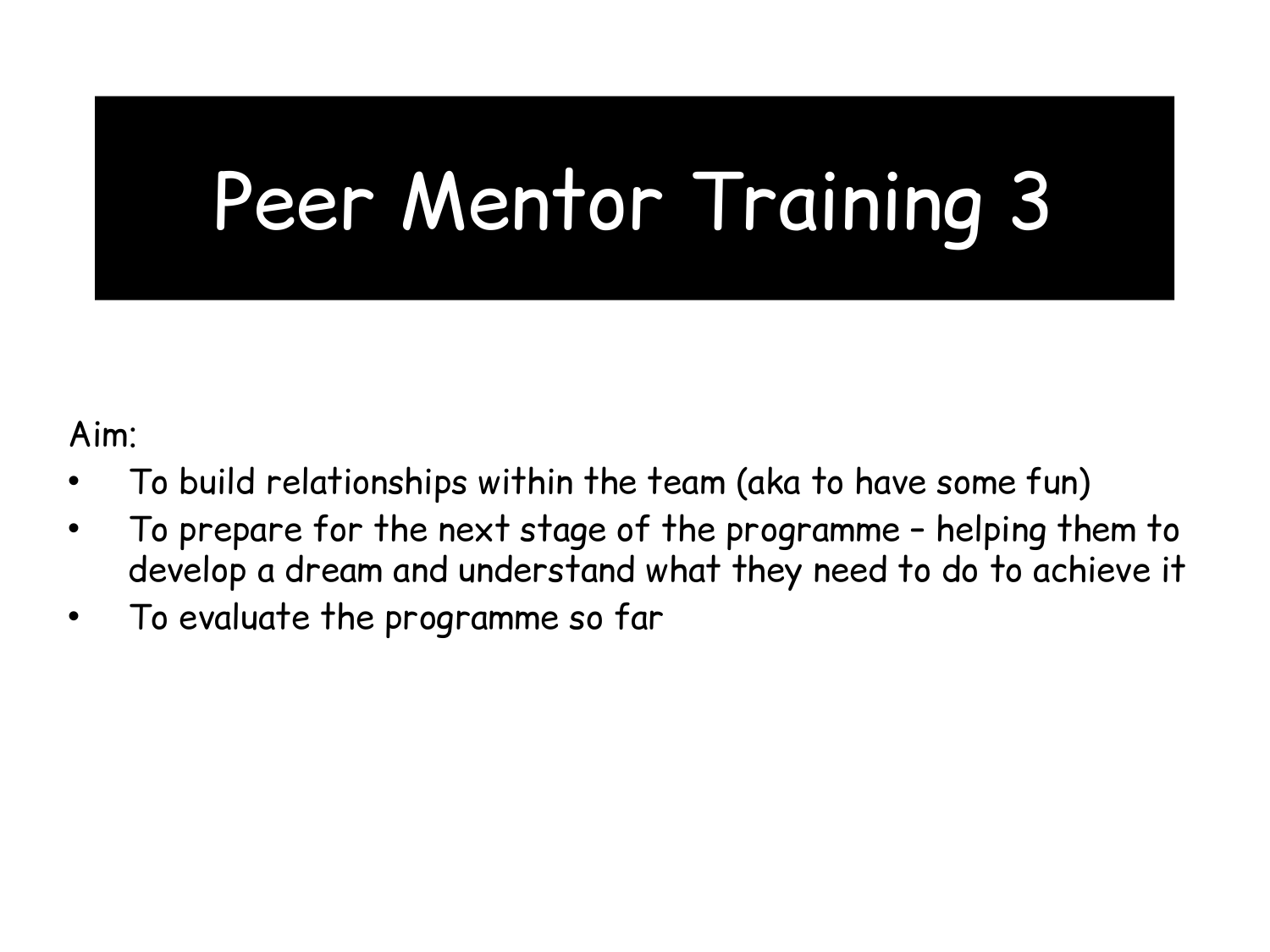

# Peer Mentor Training 3
Aim:
To build relationships within the team (aka to have some fun)
To prepare for the next stage of the programme – helping them to develop a dream and understand what they need to do to achieve it
To evaluate the programme so far